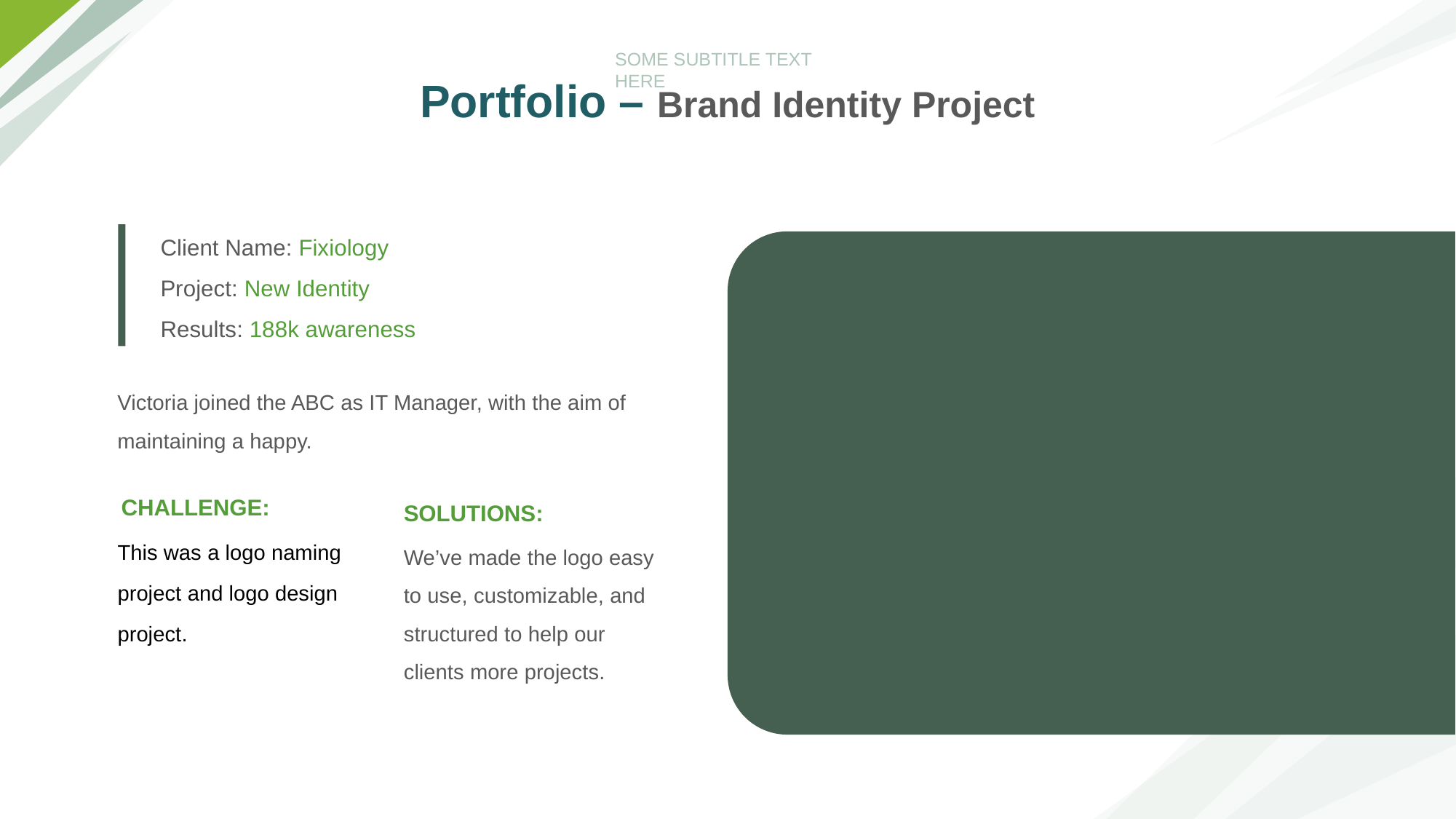

SOME SUBTITLE TEXT HERE
# Portfolio – Brand Identity Project
Client Name: Fixiology
Project: New Identity
Results: 188k awareness

Victoria joined the ABC as IT Manager, with the aim of maintaining a happy.
CHALLENGE:
SOLUTIONS:
This was a logo naming project and logo design project.
We’ve made the logo easy to use, customizable, and structured to help our clients more projects.